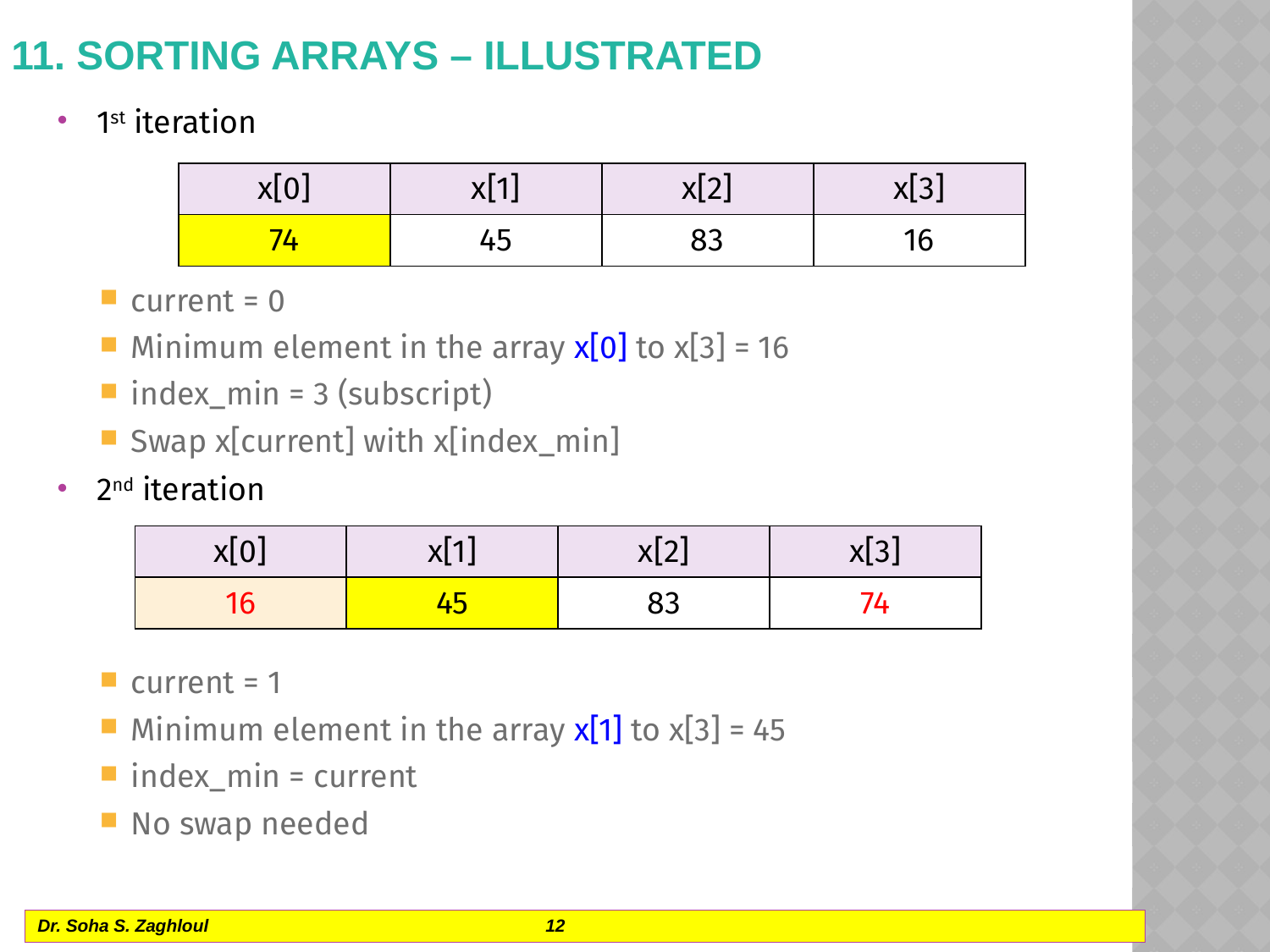

# 11. Sorting arrays – illustrated

1st iteration

current = 0
Minimum element in the array x[0] to x[3] = 16
index_min = 3 (subscript)
Swap x[current] with x[index_min]
2nd iteration

current = 1
Minimum element in the array x[1] to x[3] = 45
index_min = current
No swap needed
| x[0] | x[1] | x[2] | x[3] |
| --- | --- | --- | --- |
| 74 | 45 | 83 | 16 |
| x[0] | x[1] | x[2] | x[3] |
| --- | --- | --- | --- |
| 16 | 45 | 83 | 74 |
Dr. Soha S. Zaghloul			12